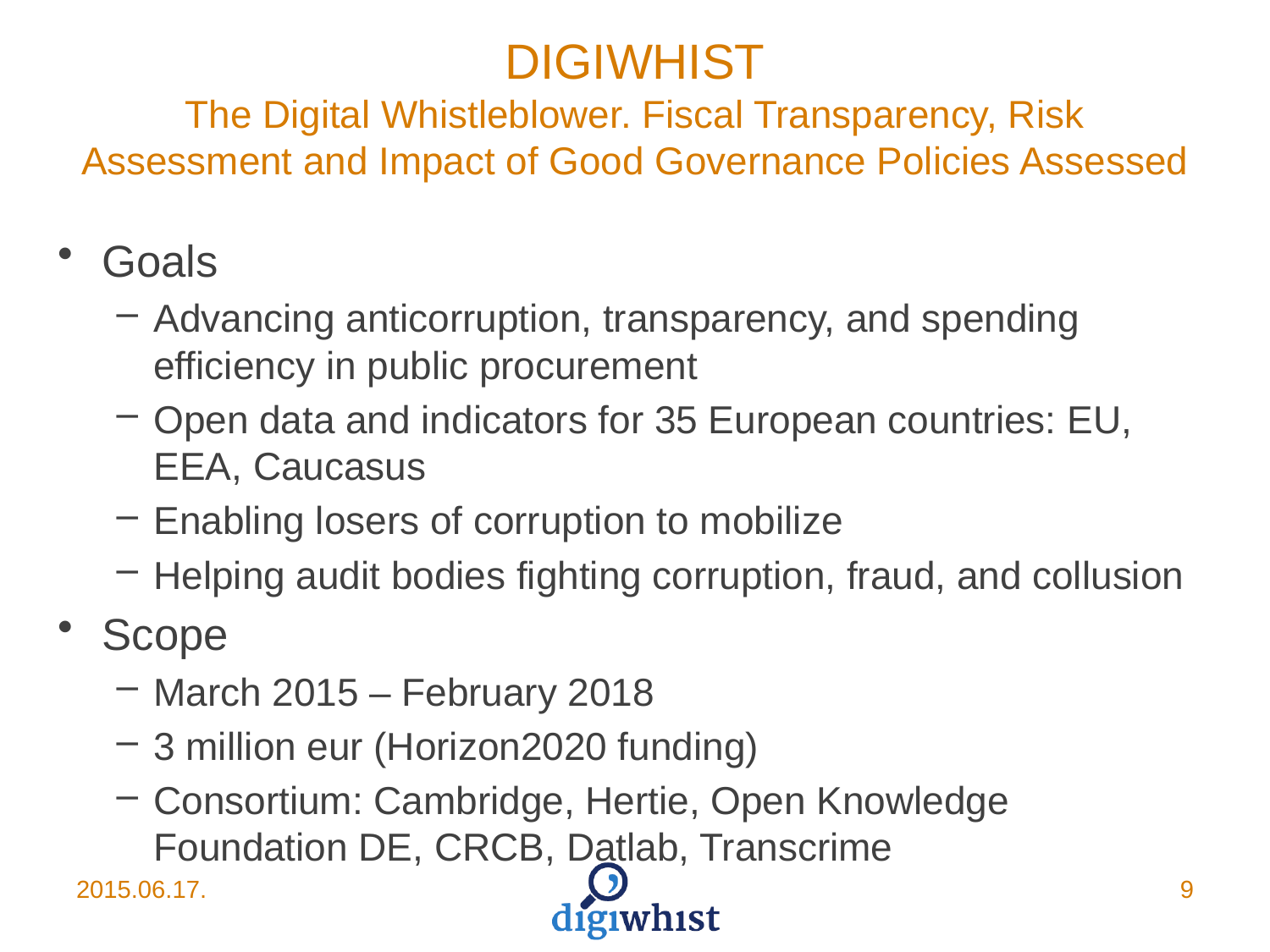

# DIGIWHIST The Digital Whistleblower. Fiscal Transparency, Risk Assessment and Impact of Good Governance Policies Assessed
Goals
Advancing anticorruption, transparency, and spending efficiency in public procurement
Open data and indicators for 35 European countries: EU, EEA, Caucasus
Enabling losers of corruption to mobilize
Helping audit bodies fighting corruption, fraud, and collusion
Scope
March 2015 – February 2018
3 million eur (Horizon2020 funding)
Consortium: Cambridge, Hertie, Open Knowledge Foundation DE, CRCB, Datlab, Transcrime
2015.06.17.
9